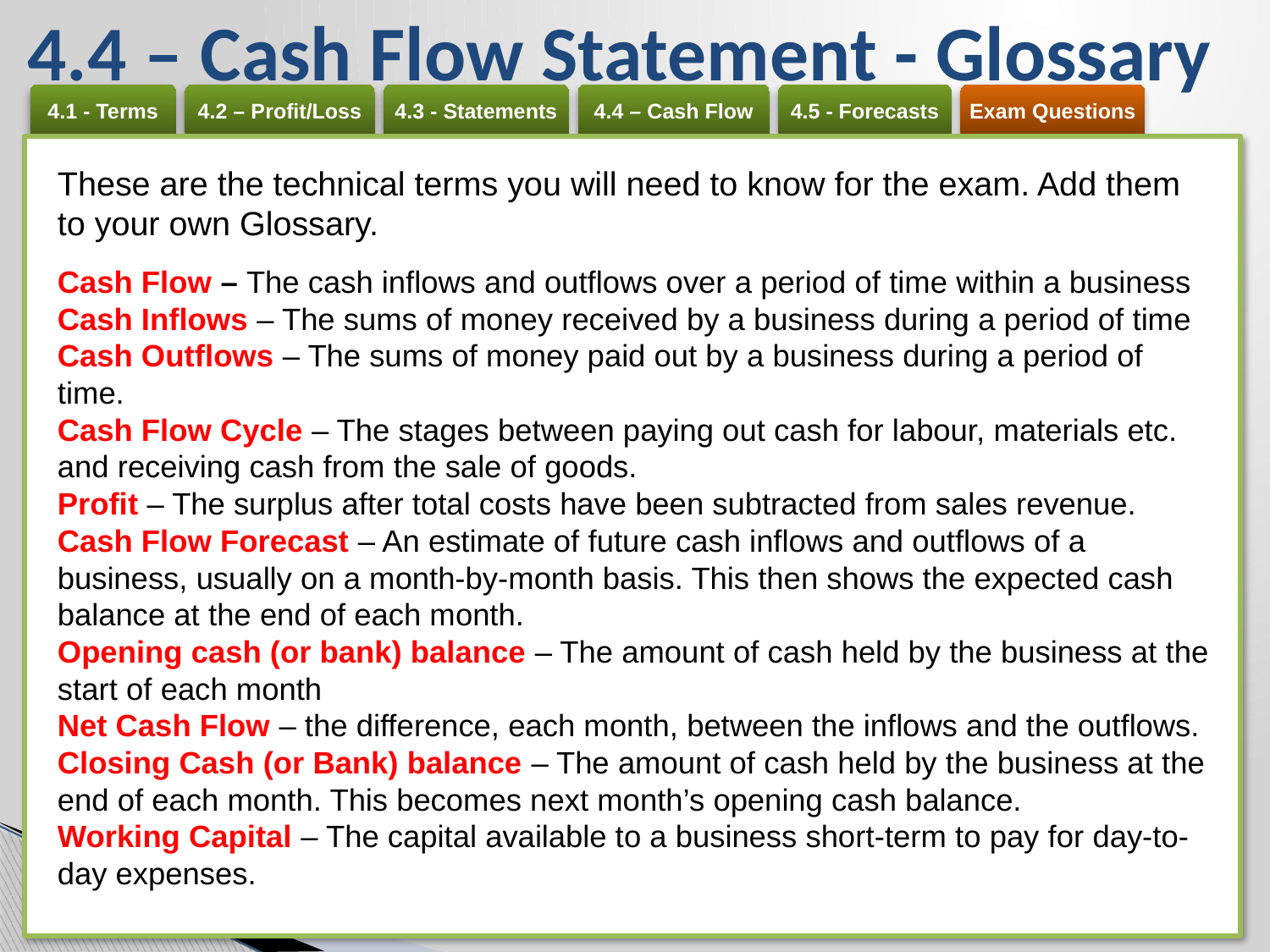

# 4.4 – Cash Flow Statement - Glossary
These are the technical terms you will need to know for the exam. Add them to your own Glossary.
Cash Flow – The cash inflows and outflows over a period of time within a business
Cash Inflows – The sums of money received by a business during a period of time
Cash Outflows – The sums of money paid out by a business during a period of time.
Cash Flow Cycle – The stages between paying out cash for labour, materials etc. and receiving cash from the sale of goods.
Profit – The surplus after total costs have been subtracted from sales revenue.
Cash Flow Forecast – An estimate of future cash inflows and outflows of a business, usually on a month-by-month basis. This then shows the expected cash balance at the end of each month.
Opening cash (or bank) balance – The amount of cash held by the business at the start of each month
Net Cash Flow – the difference, each month, between the inflows and the outflows.
Closing Cash (or Bank) balance – The amount of cash held by the business at the end of each month. This becomes next month’s opening cash balance.
Working Capital – The capital available to a business short-term to pay for day-to-day expenses.